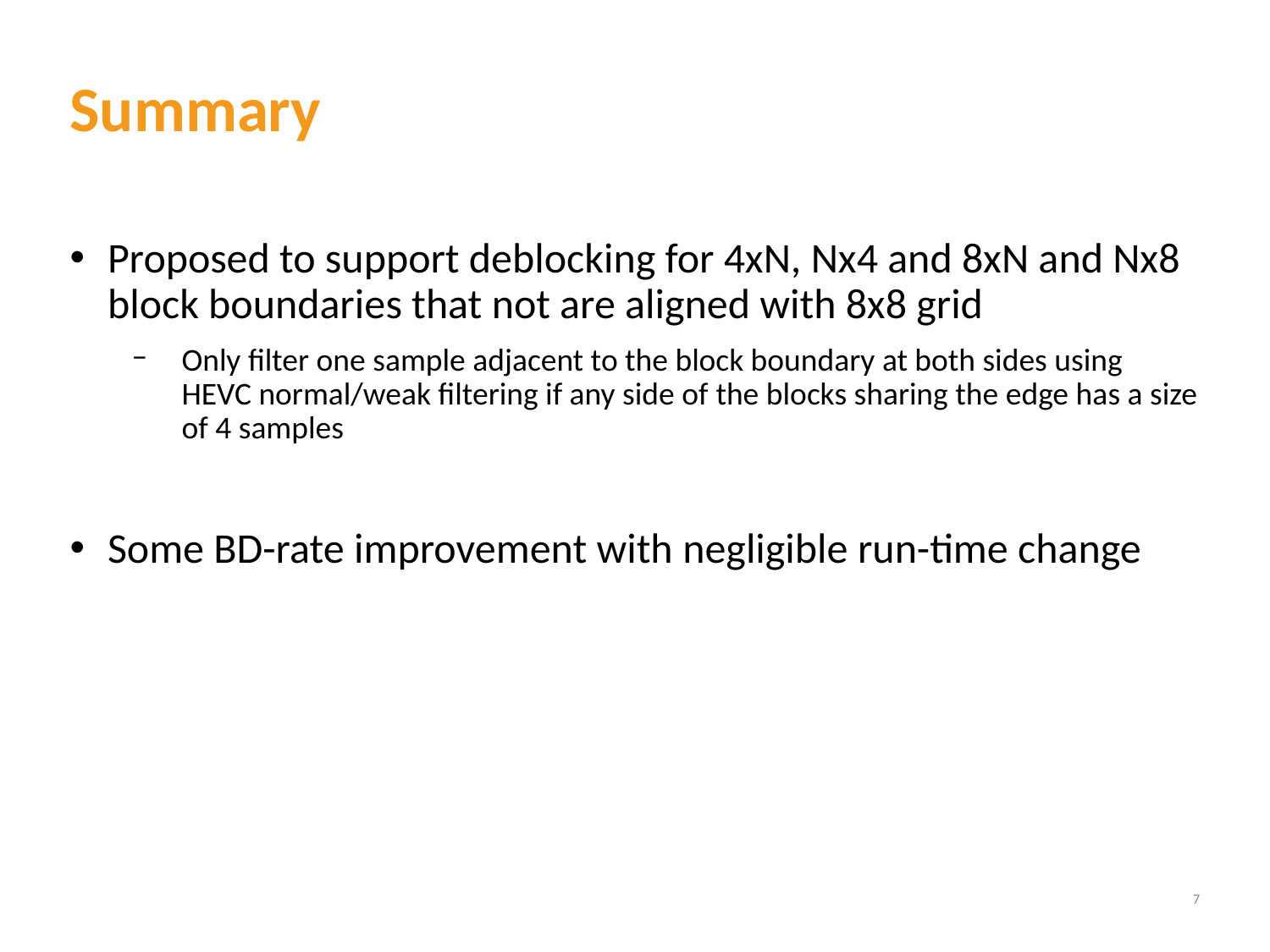

# Summary
Proposed to support deblocking for 4xN, Nx4 and 8xN and Nx8 block boundaries that not are aligned with 8x8 grid
Only filter one sample adjacent to the block boundary at both sides using HEVC normal/weak filtering if any side of the blocks sharing the edge has a size of 4 samples

Some BD-rate improvement with negligible run-time change

7